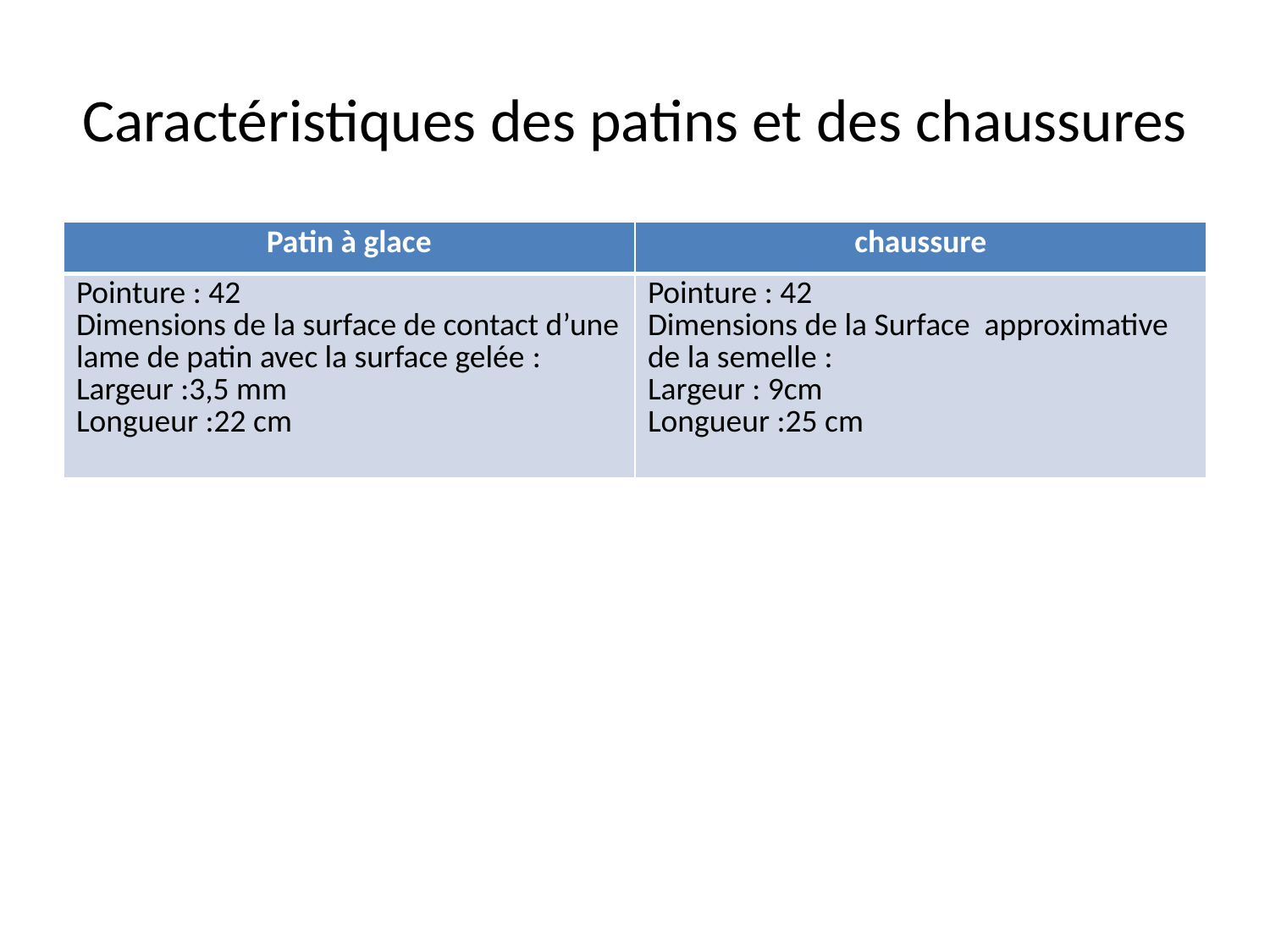

# Caractéristiques des patins et des chaussures
| Patin à glace | chaussure |
| --- | --- |
| Pointure : 42 Dimensions de la surface de contact d’une lame de patin avec la surface gelée : Largeur :3,5 mm Longueur :22 cm | Pointure : 42 Dimensions de la Surface approximative de la semelle : Largeur : 9cm Longueur :25 cm |